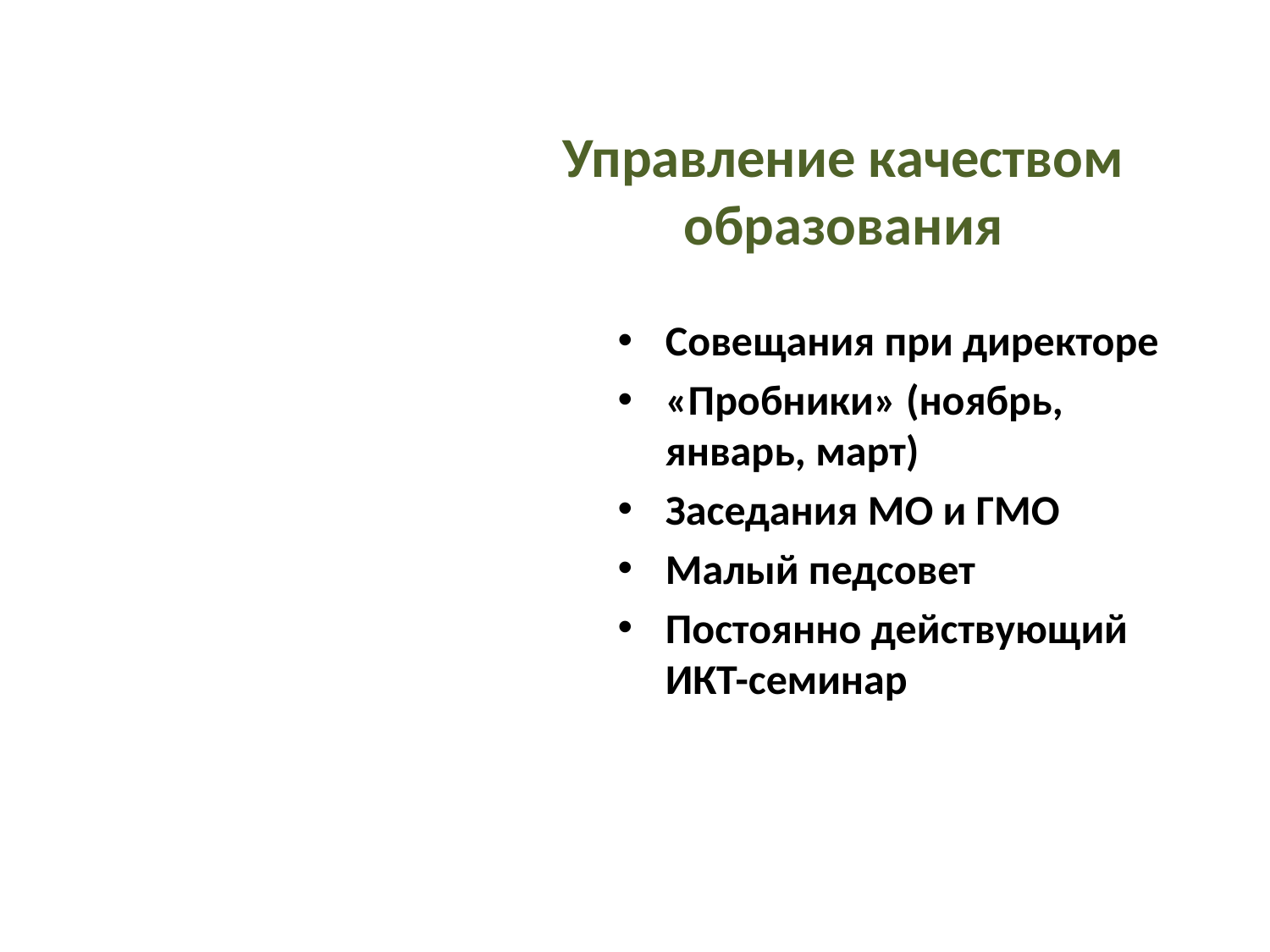

# Управление качеством образования
Совещания при директоре
«Пробники» (ноябрь, январь, март)
Заседания МО и ГМО
Малый педсовет
Постоянно действующий ИКТ-семинар